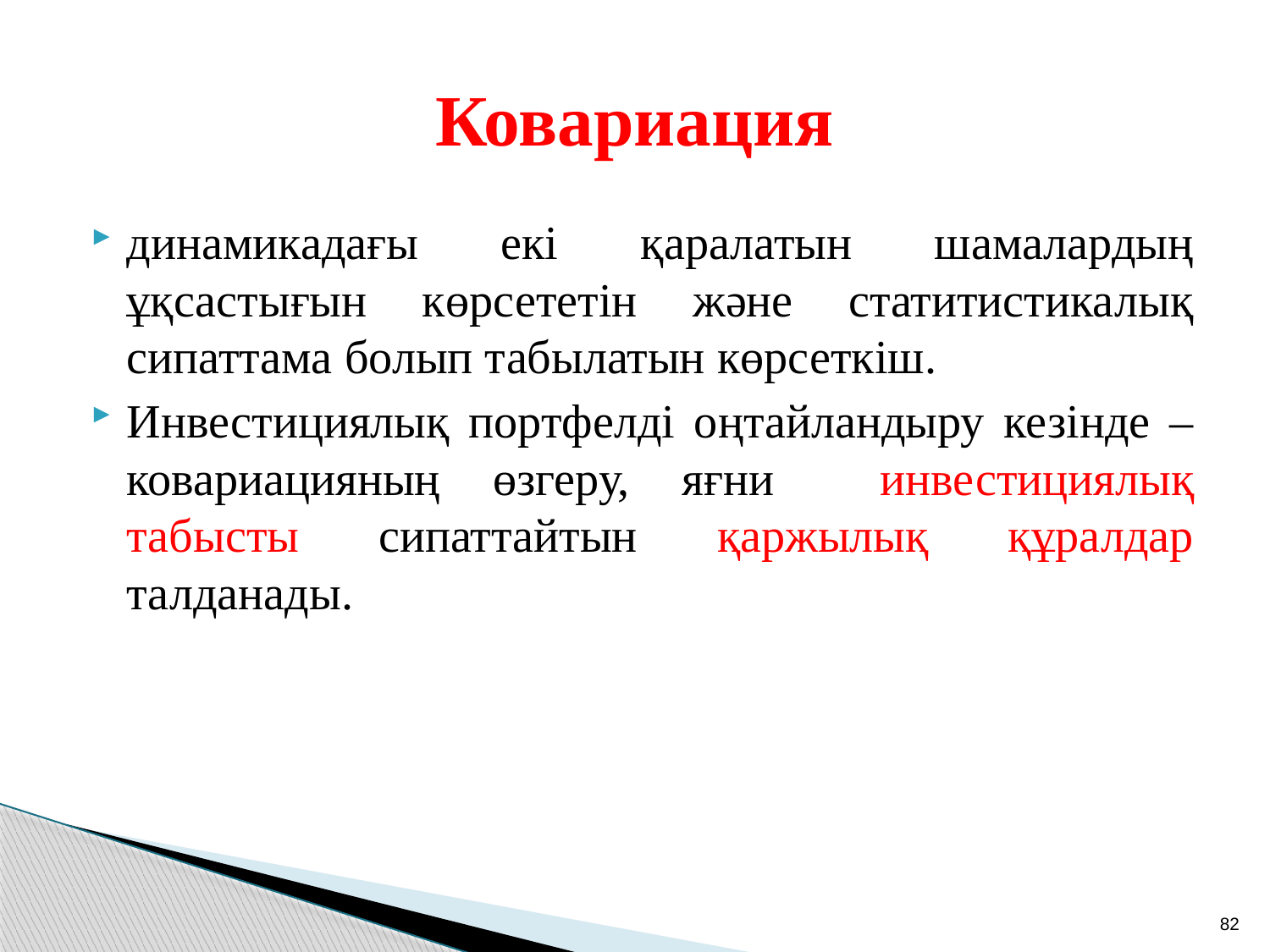

# Ковариация
динамикадағы екі қаралатын шамалардың ұқсастығын көрсететін және статитистикалық сипаттама болып табылатын көрсеткіш.
Инвестициялық портфелді оңтайландыру кезінде – ковариацияның өзгеру, яғни  инвестициялық табысты сипаттайтын қаржылық құралдар талданады.
82